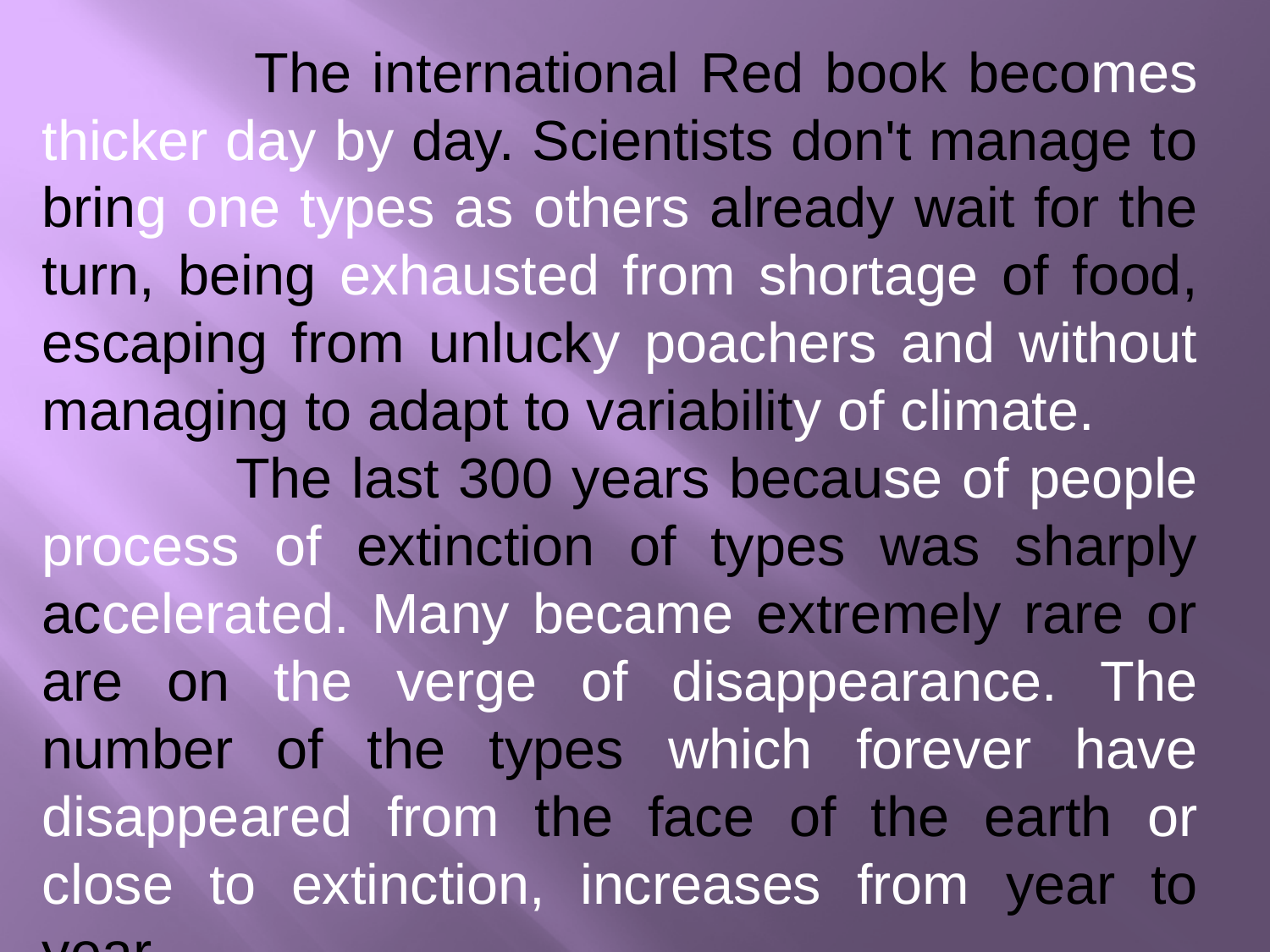

The international Red book becomes thicker day by day. Scientists don't manage to bring one types as others already wait for the turn, being exhausted from shortage of food, escaping from unlucky poachers and without managing to adapt to variability of climate.
          The last 300 years because of people process of extinction of types was sharply accelerated. Many became extremely rare or are on the verge of disappearance. The number of the types which forever have disappeared from the face of the earth or close to extinction, increases from year to year.